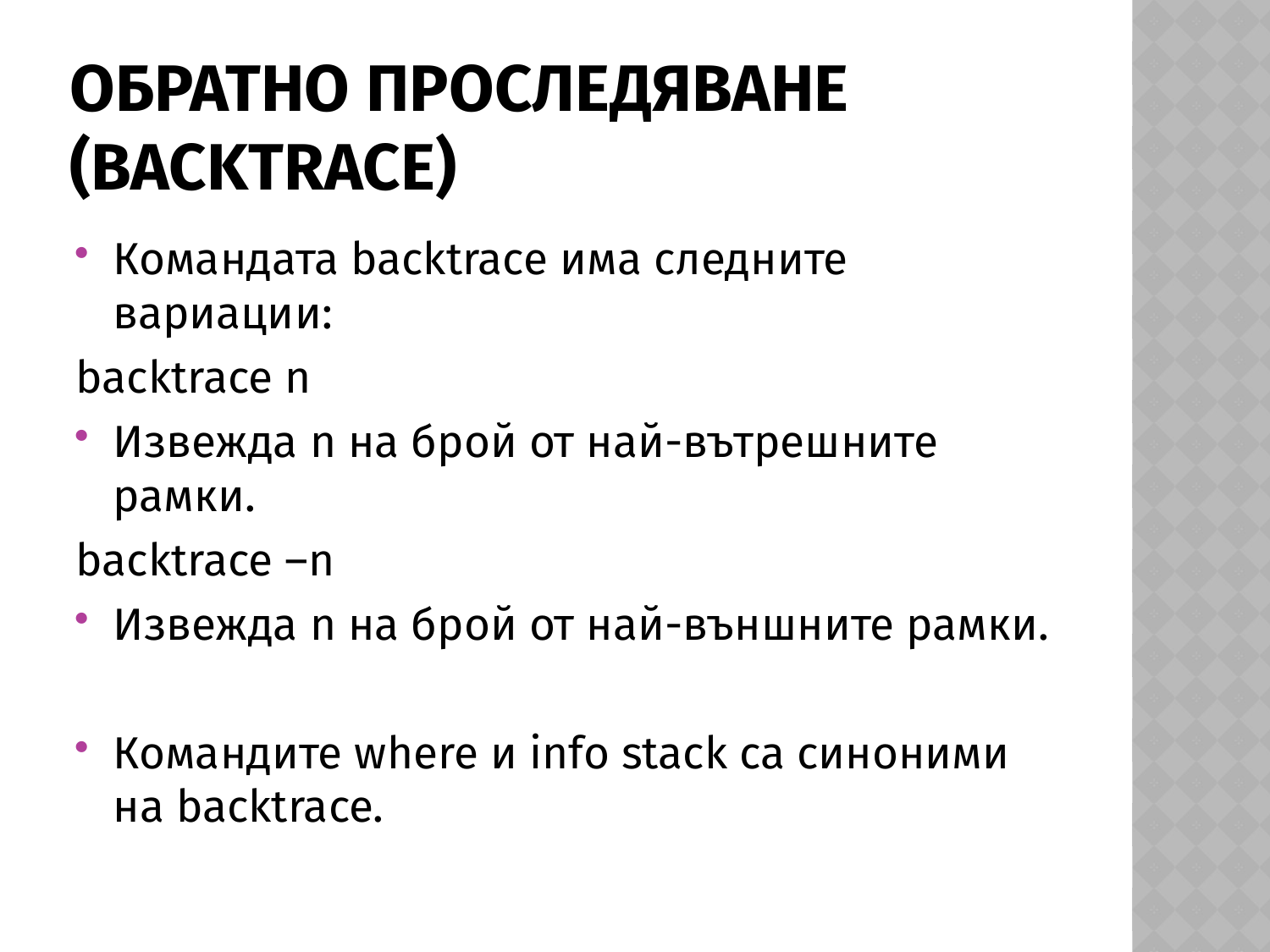

# Обратно проследяване (backtrace)
Командата backtrace има следните вариации:
backtrace n
Извежда n на брой от най-вътрешните рамки.
backtrace –n
Извежда n на брой от най-външните рамки.

Командите where и info stack са синоними на backtrace.